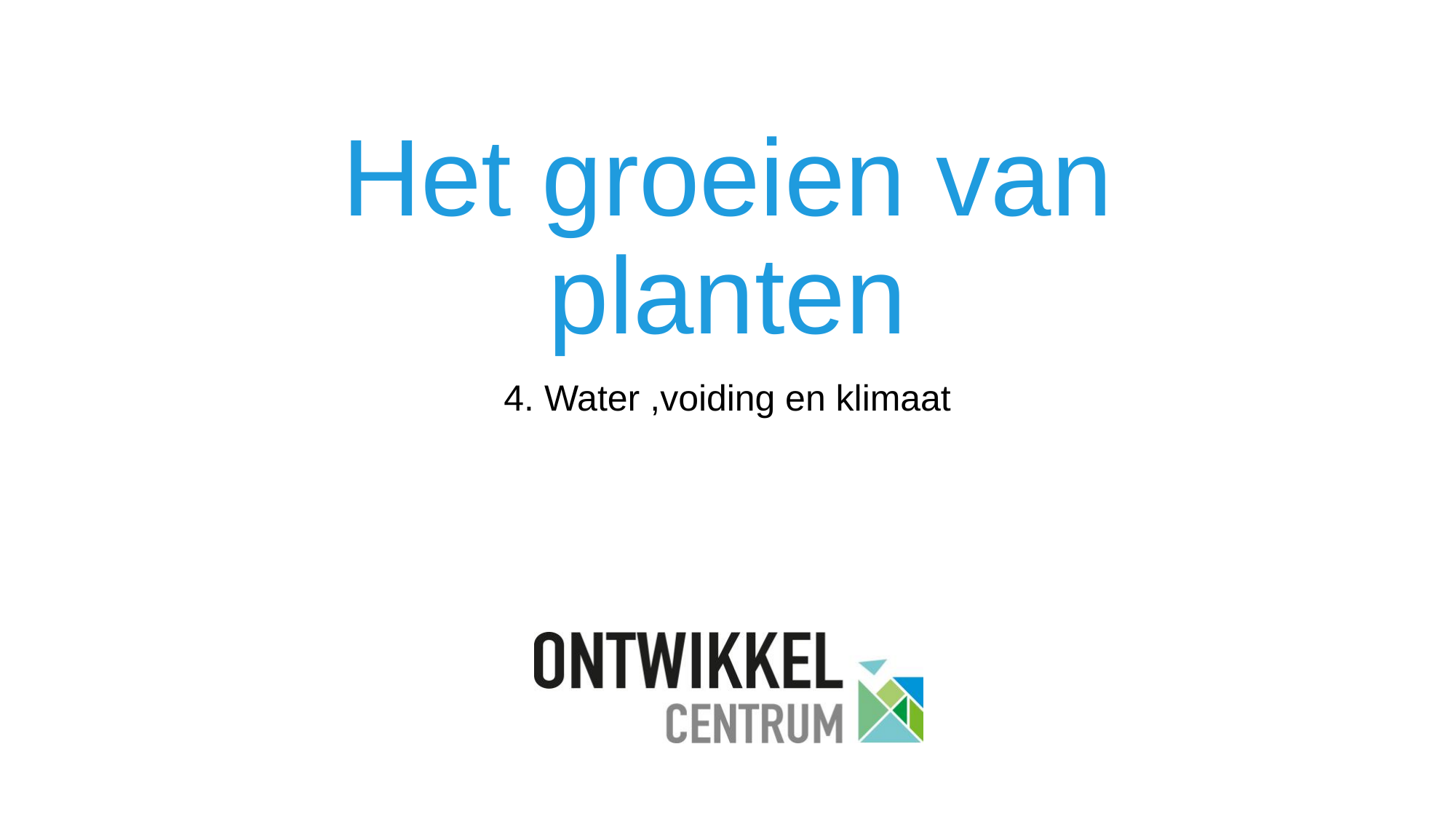

# Het groeien van planten
4. Water ,voiding en klimaat